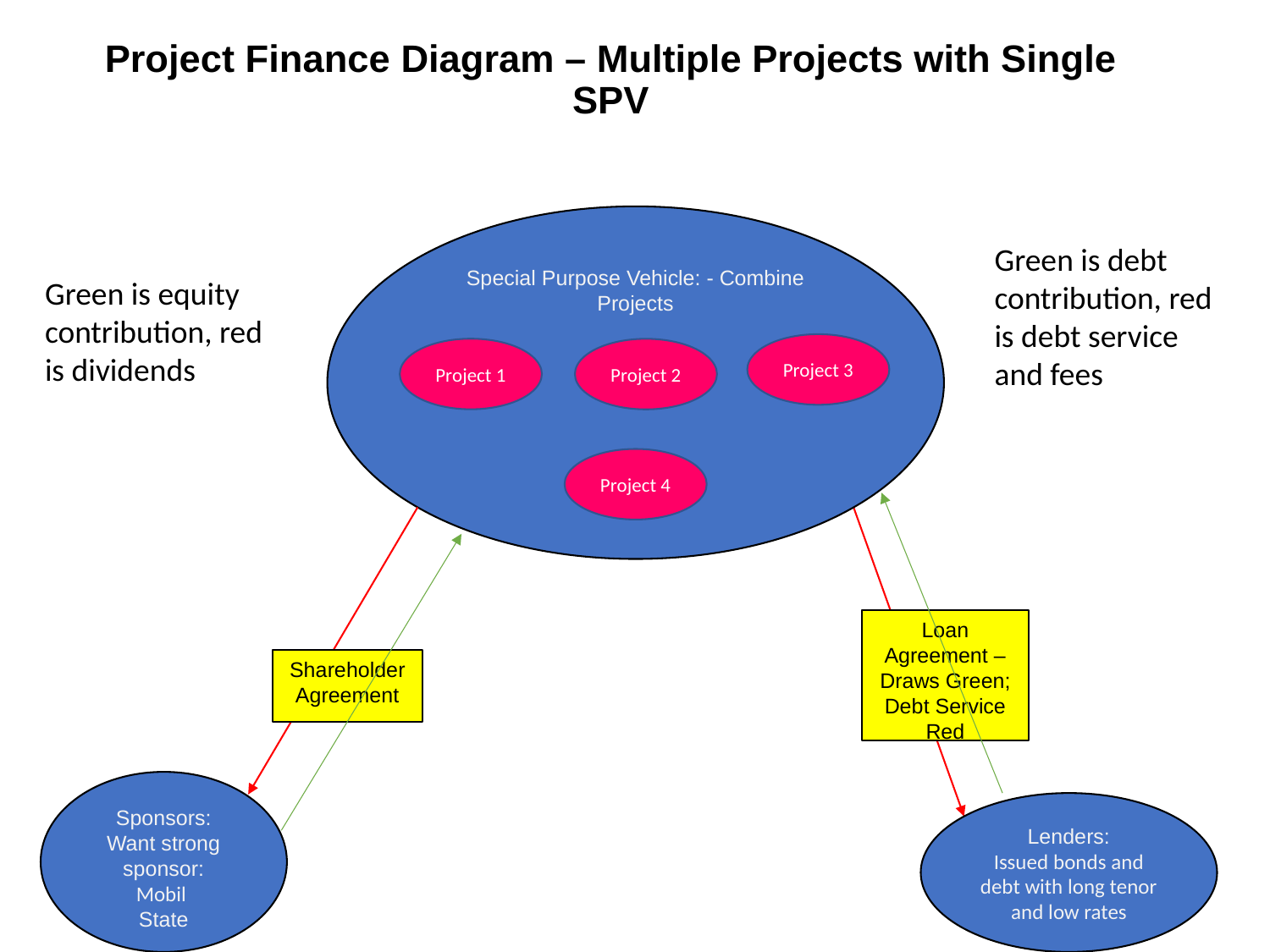

# Project Finance Diagram – Multiple Projects with Single SPV
Special Purpose Vehicle: - Combine Projects
Green is debt contribution, red is debt service and fees
Green is equity contribution, red is dividends
Project 3
Project 1
Project 2
Project 4
Loan Agreement – Draws Green; Debt Service Red
Shareholder Agreement
Sponsors: Want strong sponsor:
Mobil
State
Lenders:
Issued bonds and debt with long tenor and low rates